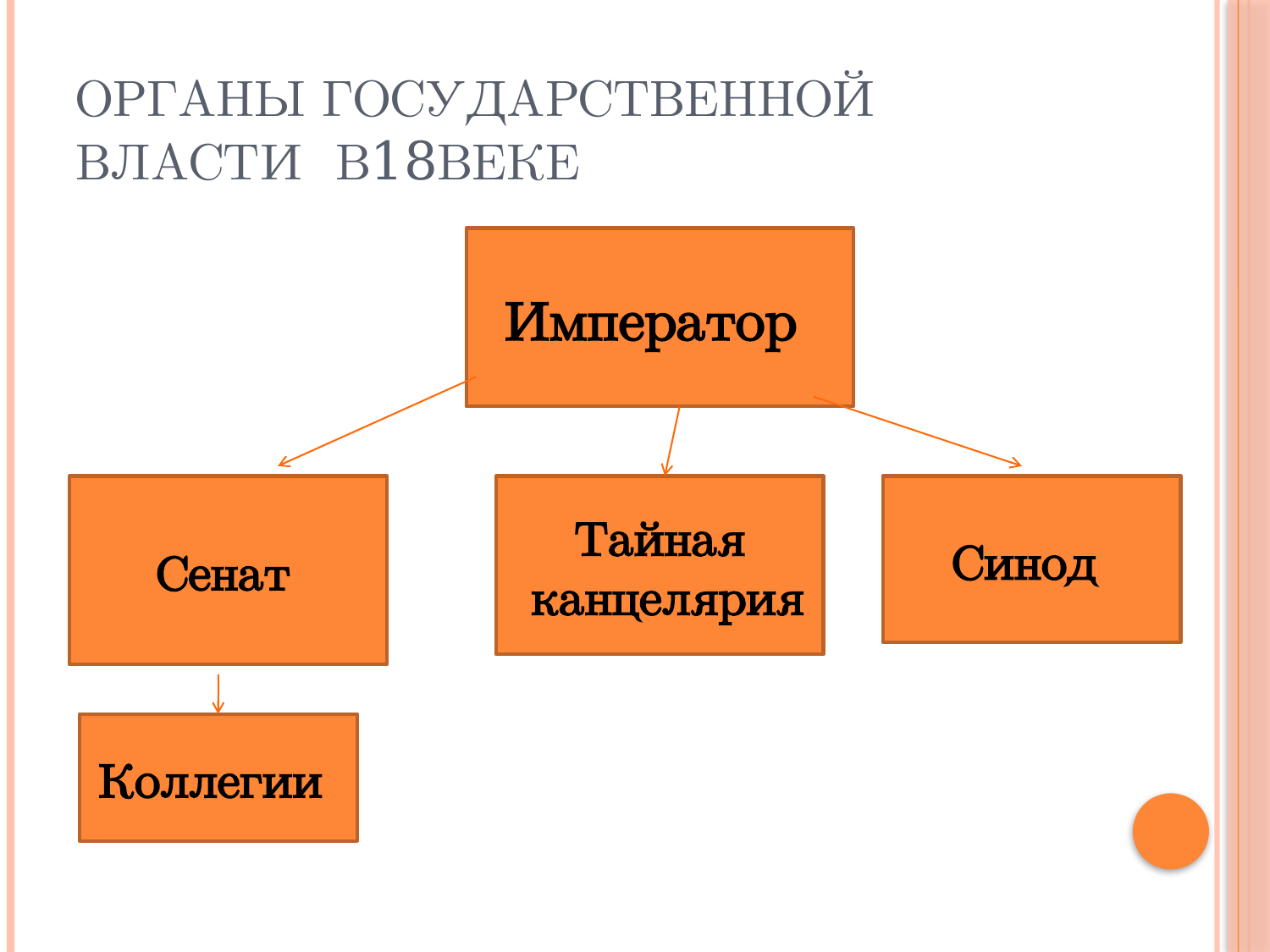

# Органы государственной власти  в18веке

Император
Сенат
Тайная
 канцелярия
Синод
Коллегии